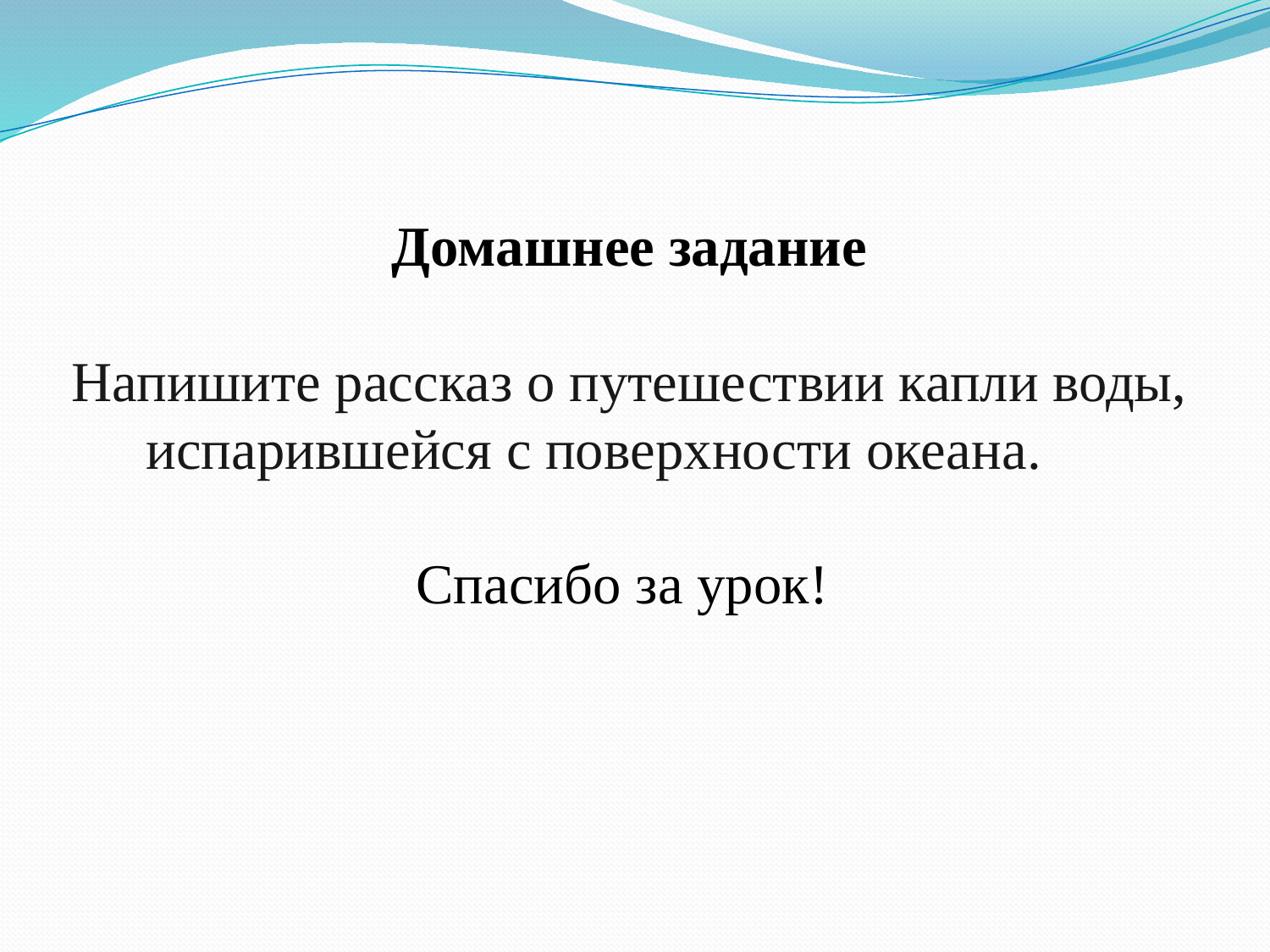

Домашнее задание

Напишите рассказ о путешествии капли воды, испарившейся с поверхности океана.

Спасибо за урок!